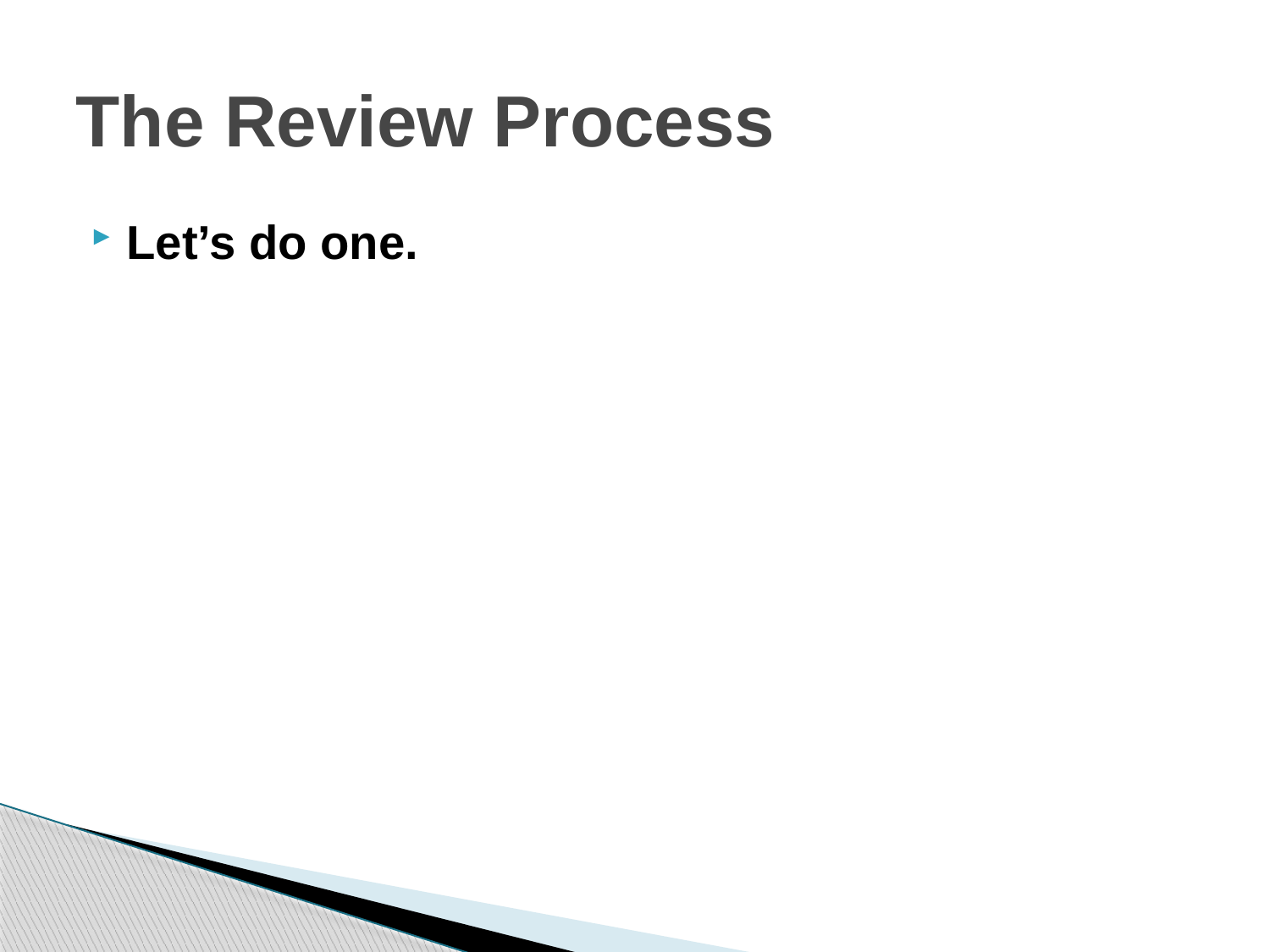

# The Review Process
Let’s do one.